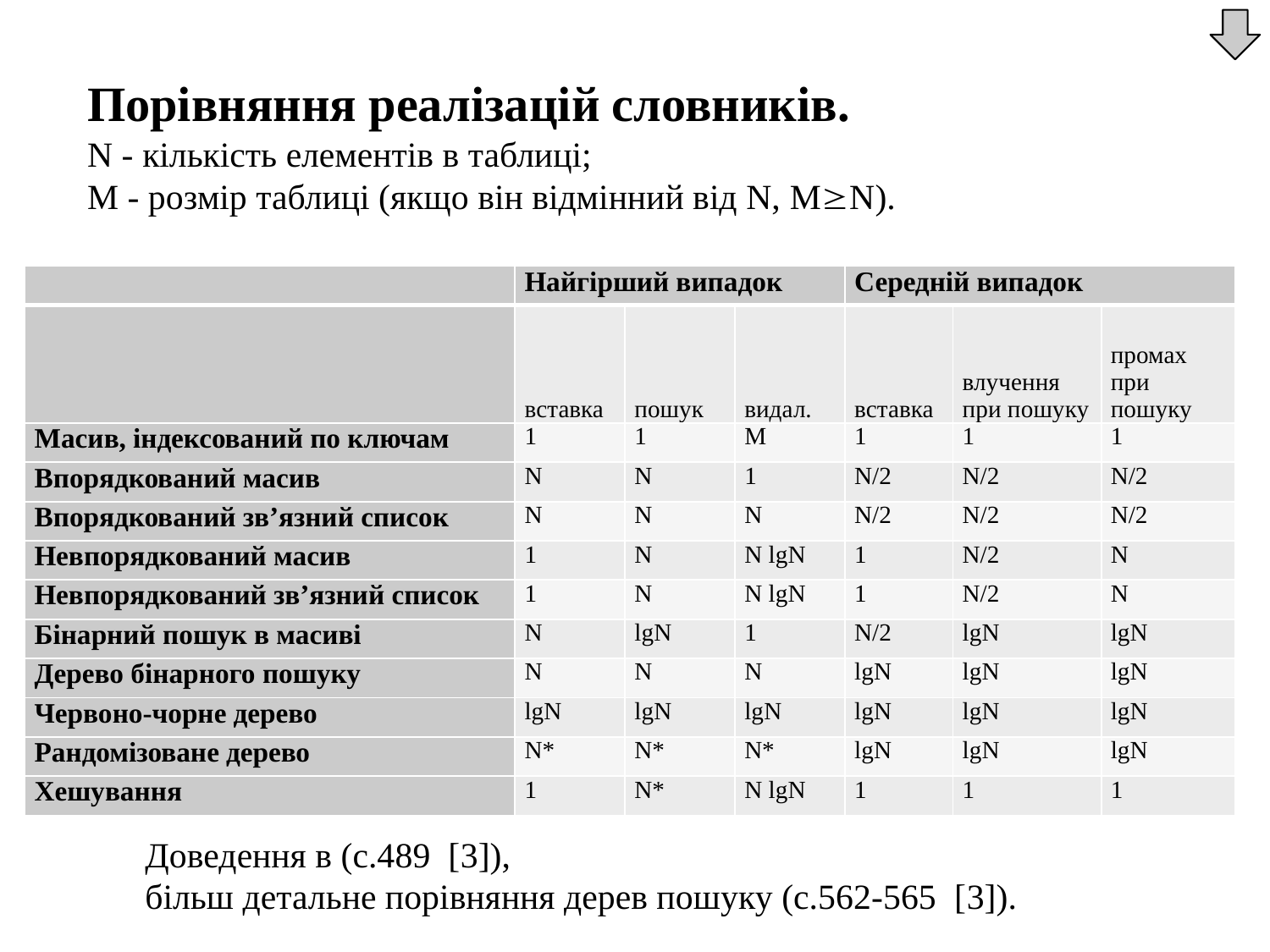

Порівняння реалізацій словників.
N - кількість елементів в таблиці;
М - розмір таблиці (якщо він відмінний від N, M≥N).
|  | Найгірший випадок |  |  | Середній випадок |  |  |
| --- | --- | --- | --- | --- | --- | --- |
|  | вставка | пошук | видал. | вставка | влучення при пошуку | промах при пошуку |
| Масив, індексований по ключам | 1 | 1 | M | 1 | 1 | 1 |
| Впорядкований масив | N | N | 1 | N/2 | N/2 | N/2 |
| Впорядкований зв’язний список | N | N | N | N/2 | N/2 | N/2 |
| Невпорядкований масив | 1 | N | N lgN | 1 | N/2 | N |
| Невпорядкований зв’язний список | 1 | N | N lgN | 1 | N/2 | N |
| Бінарний пошук в масиві | N | lgN | 1 | N/2 | lgN | lgN |
| Дерево бінарного пошуку | N | N | N | lgN | lgN | lgN |
| Червоно-чорне дерево | lgN | lgN | lgN | lgN | lgN | lgN |
| Рандомізоване дерево | N\* | N\* | N\* | lgN | lgN | lgN |
| Хешування | 1 | N\* | N lgN | 1 | 1 | 1 |
Доведення в (с.489  [3]),
більш детальне порівняння дерев пошуку (с.562-565  [3]).